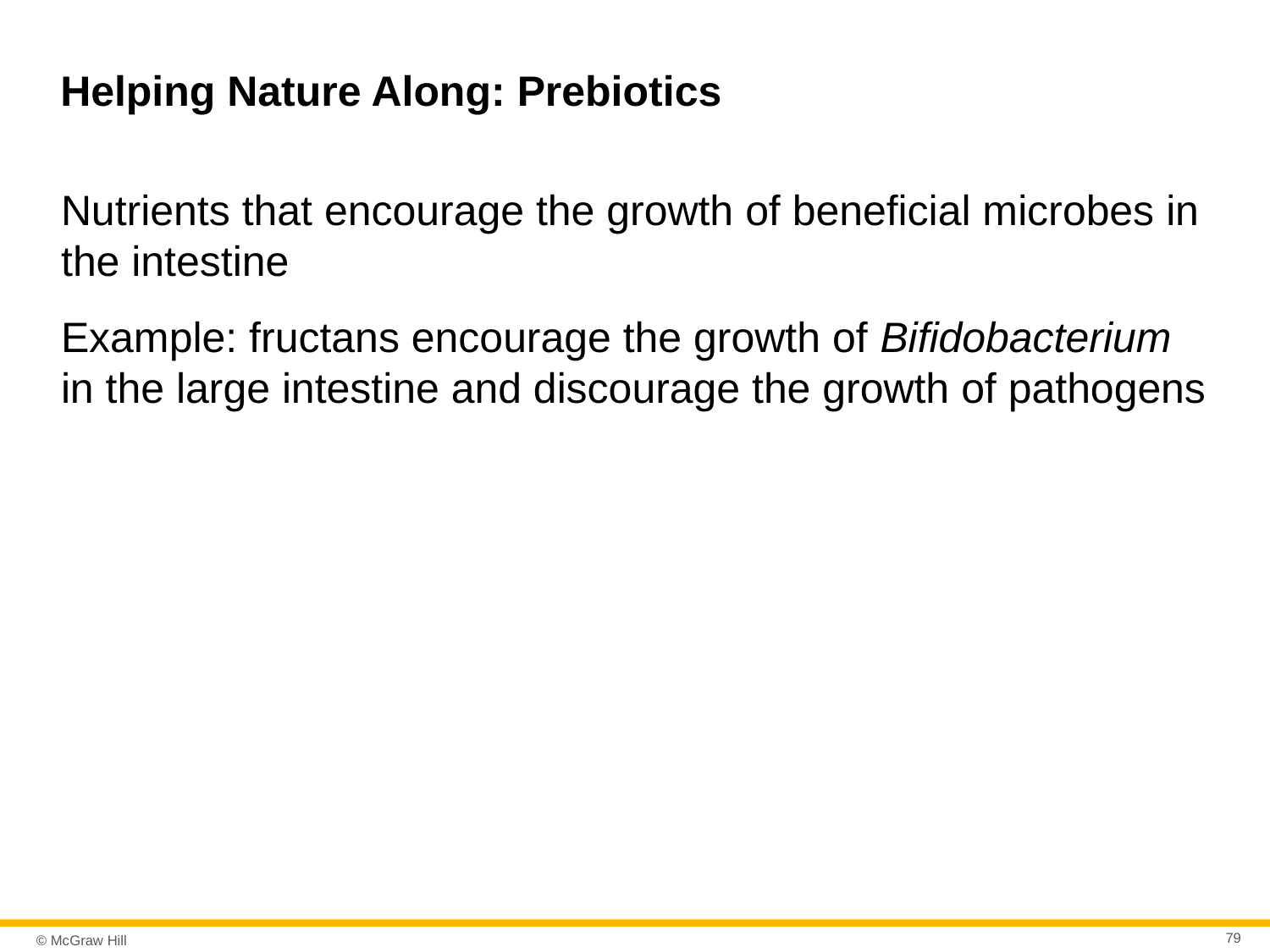

# Helping Nature Along: Prebiotics
Nutrients that encourage the growth of beneficial microbes in the intestine
Example: fructans encourage the growth of Bifidobacterium in the large intestine and discourage the growth of pathogens